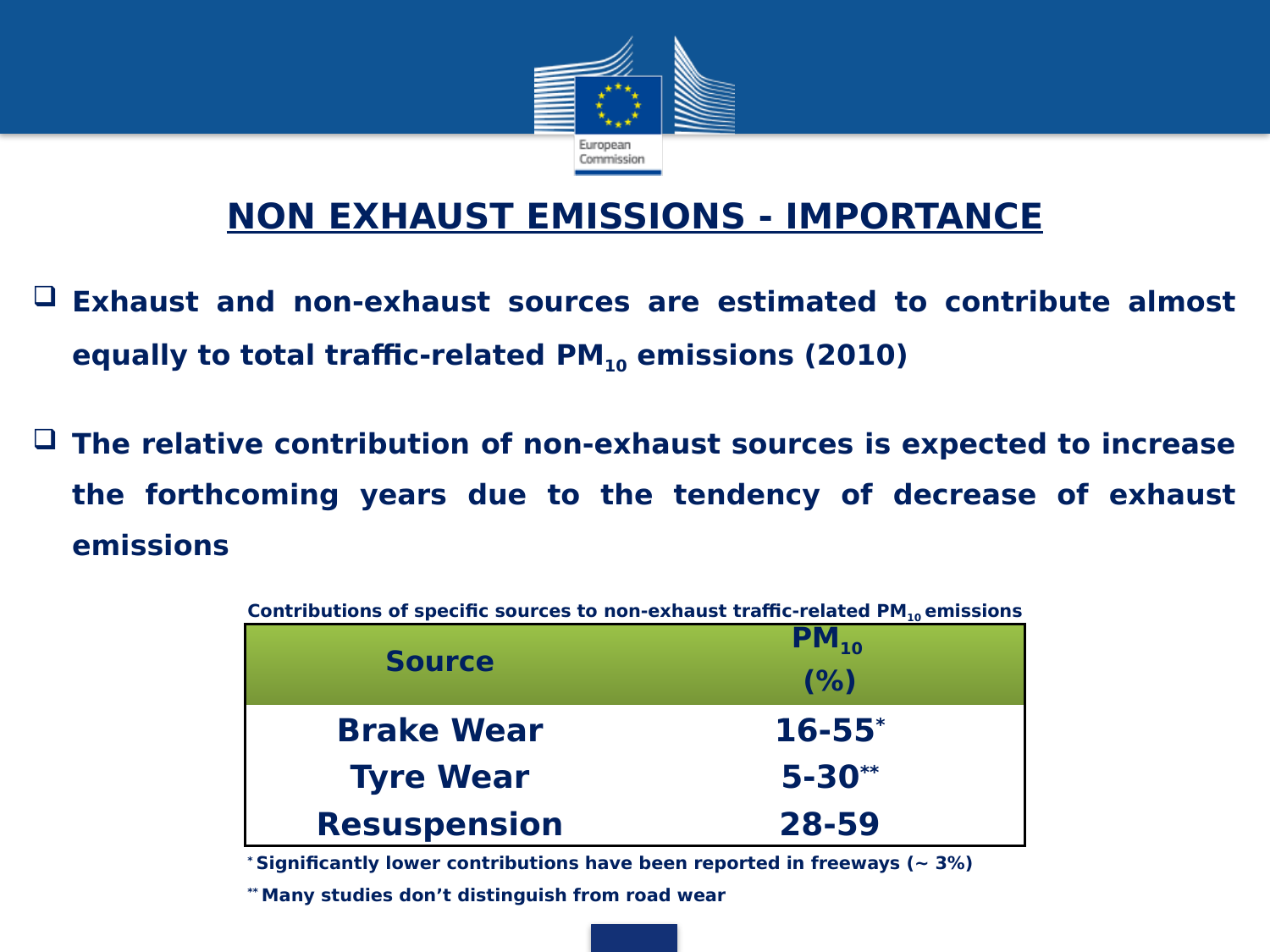

# NON EXHAUST EMISSIONS - IMPORTANCE
Exhaust and non-exhaust sources are estimated to contribute almost equally to total traffic-related PM10 emissions (2010)

The relative contribution of non-exhaust sources is expected to increase the forthcoming years due to the tendency of decrease of exhaust emissions
Contributions of specific sources to non-exhaust traffic-related PM10 emissions
| Source | PM10 (%) |
| --- | --- |
| Brake Wear | 16-55\* |
| Tyre Wear | 5-30\*\* |
| Resuspension | 28-59 |
* Significantly lower contributions have been reported in freeways (~ 3%)
** Many studies don’t distinguish from road wear